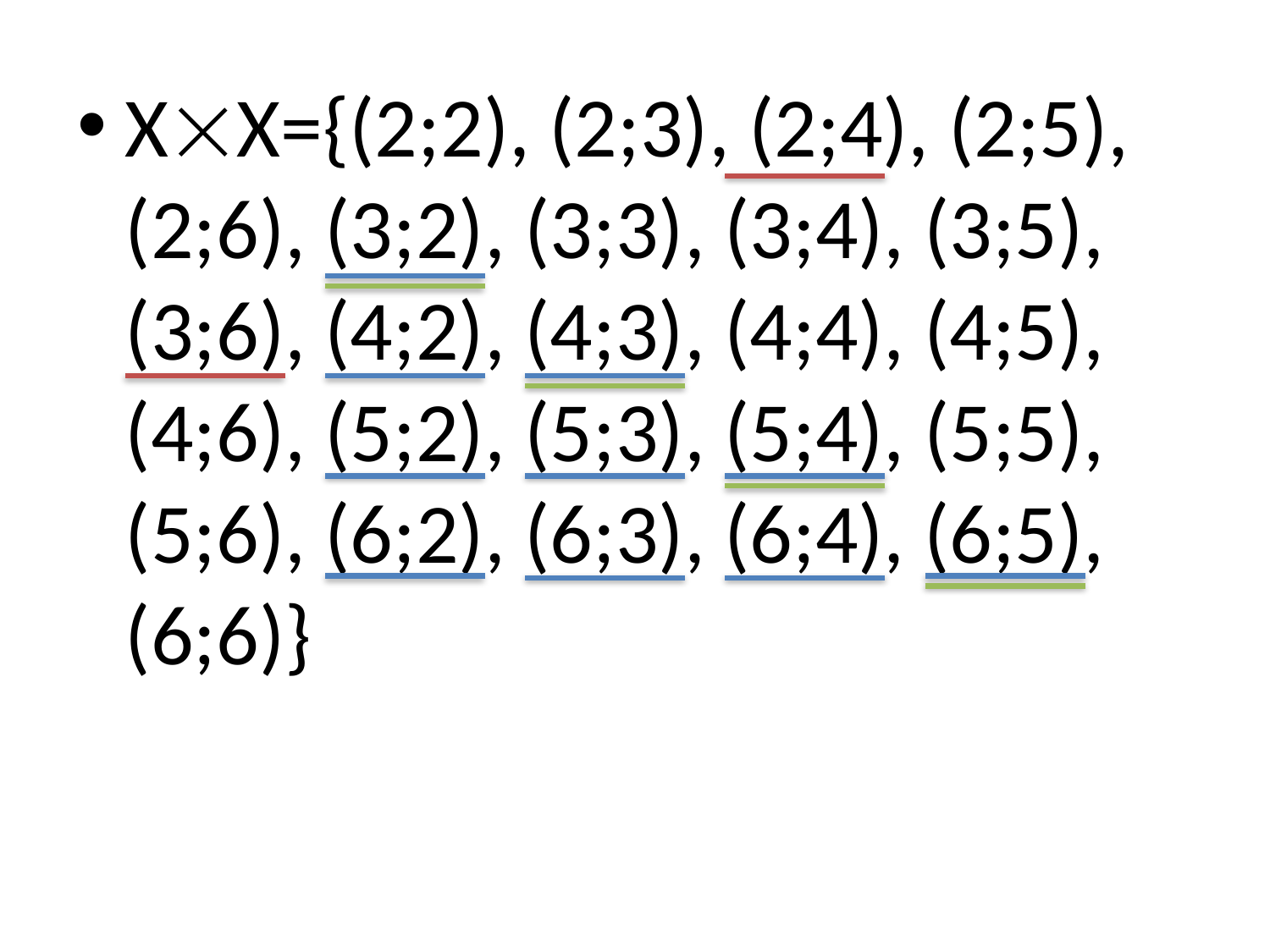

Х×Х={(2;2), (2;3), (2;4), (2;5), (2;6), (3;2), (3;3), (3;4), (3;5), (3;6), (4;2), (4;3), (4;4), (4;5), (4;6), (5;2), (5;3), (5;4), (5;5), (5;6), (6;2), (6;3), (6;4), (6;5), (6;6)}